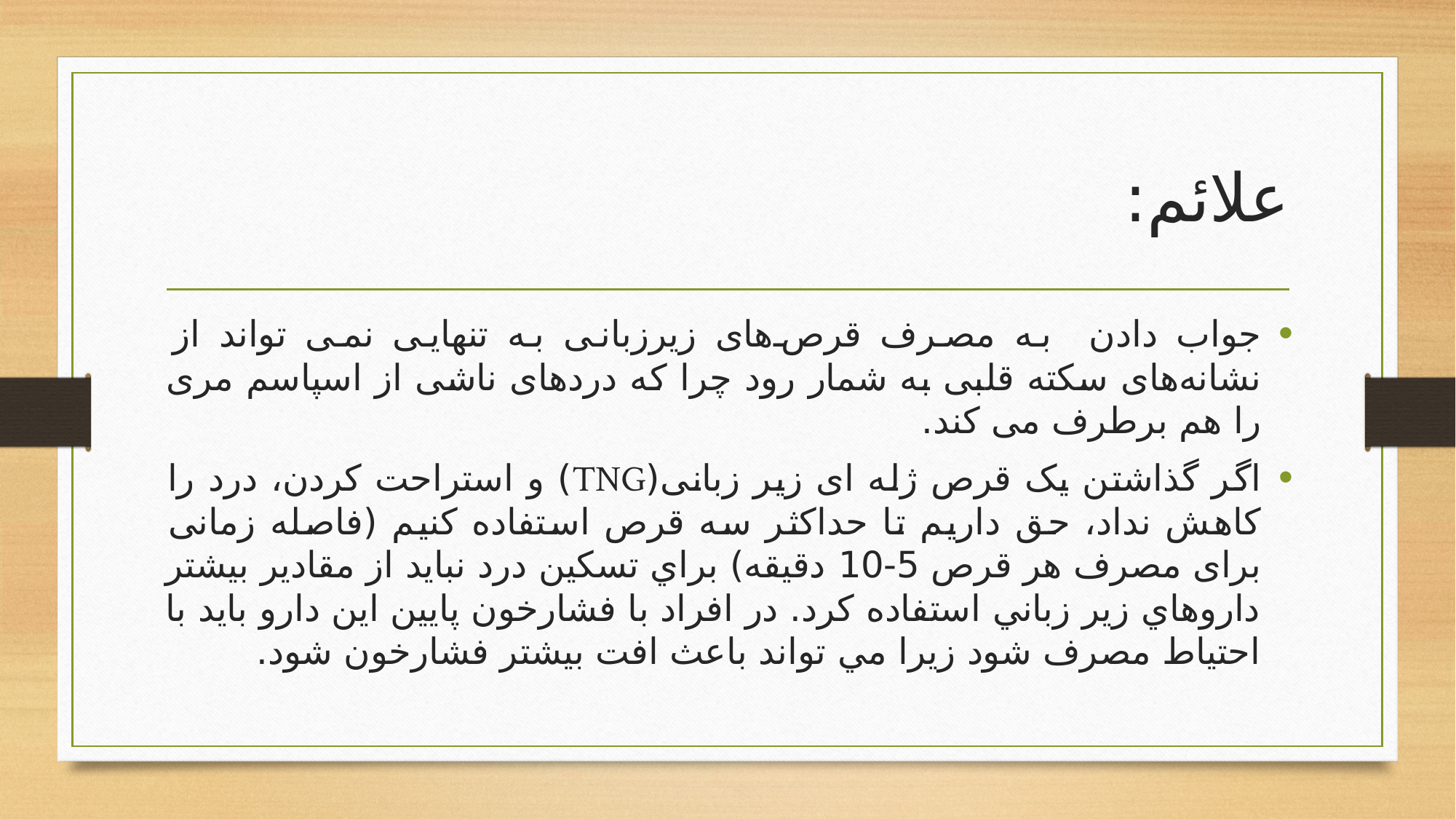

# علائم:
جواب دادن  به مصرف قرص‌های زیرزبانی به تنهایی نمی تواند از نشانه‌های سکته قلبی به شمار ‌رود چرا که دردهای ناشی از اسپاسم مری را هم برطرف می کند.
اگر گذاشتن يک قرص ژله ای زير زبانی(TNG) و استراحت کردن، درد را کاهش نداد، حق داريم تا حداکثر سه قرص استفاده کنيم (فاصله زمانی برای مصرف هر قرص 5-10 دقیقه) براي تسكين درد نبايد از مقادير بيشتر داروهاي زير زباني استفاده كرد. در افراد با فشارخون پايين اين دارو بايد با احتياط مصرف شود زيرا مي تواند باعث افت بيشتر فشارخون شود.